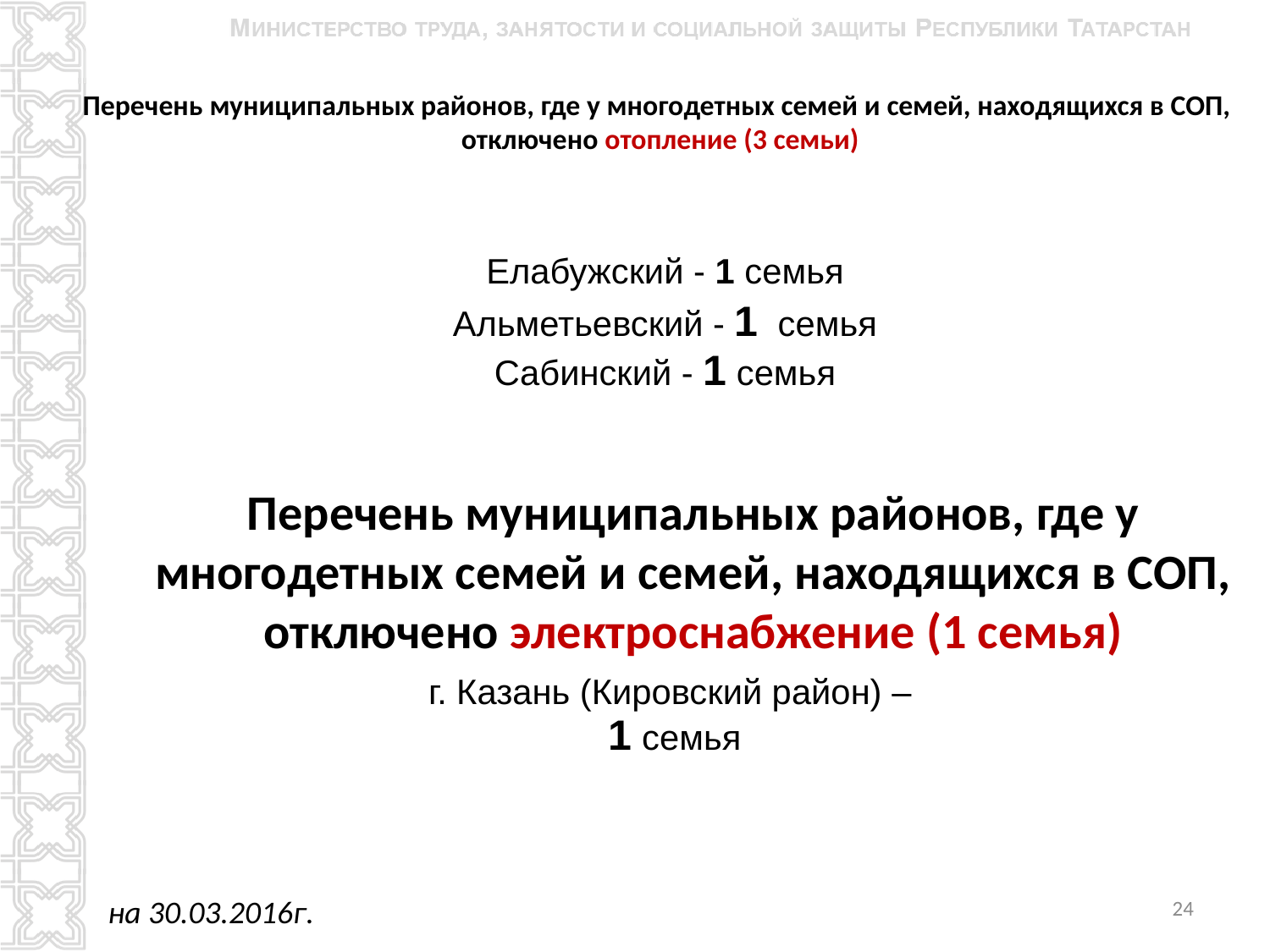

# Перечень муниципальных районов, где у многодетных семей и семей, находящихся в СОП, отключено отопление (3 семьи)
| Елабужский - 1 семья |
| --- |
| Альметьевский - 1 семья |
| Сабинский - 1 семья |

Перечень муниципальных районов, где у многодетных семей и семей, находящихся в СОП, отключено электроснабжение (1 семья)
| г. Казань (Кировский район) – 1 семья |
| --- |
24
на 30.03.2016г.